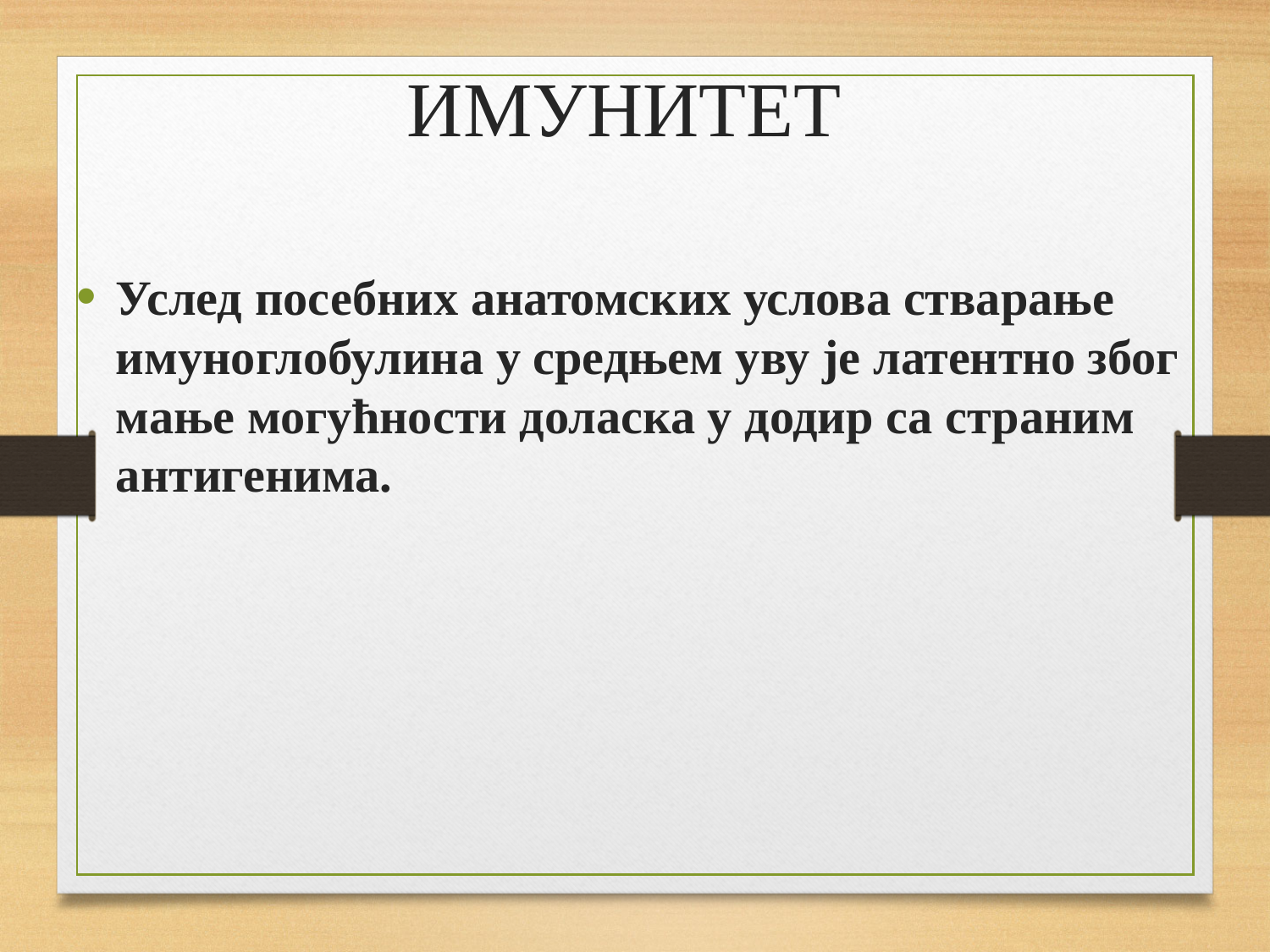

# ИМУНИТЕТ

Услед посебних анатомских услова стварање имуноглобулина у средњем уву је латентно због мање могућности доласка у додир са страним антигенима.